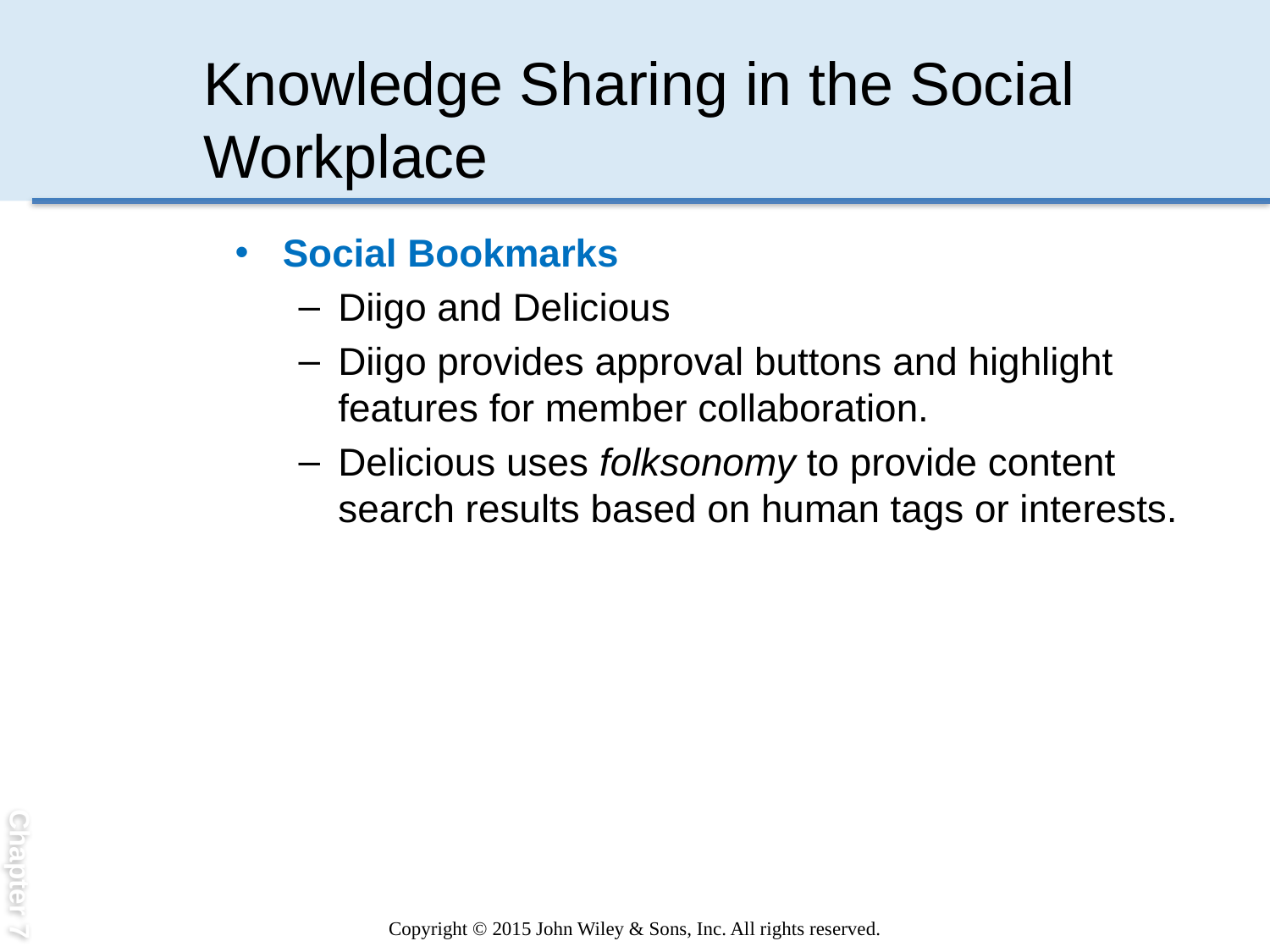

Chapter 7
# Knowledge Sharing in the Social Workplace
Social Bookmarks
Diigo and Delicious
Diigo provides approval buttons and highlight features for member collaboration.
Delicious uses folksonomy to provide content search results based on human tags or interests.